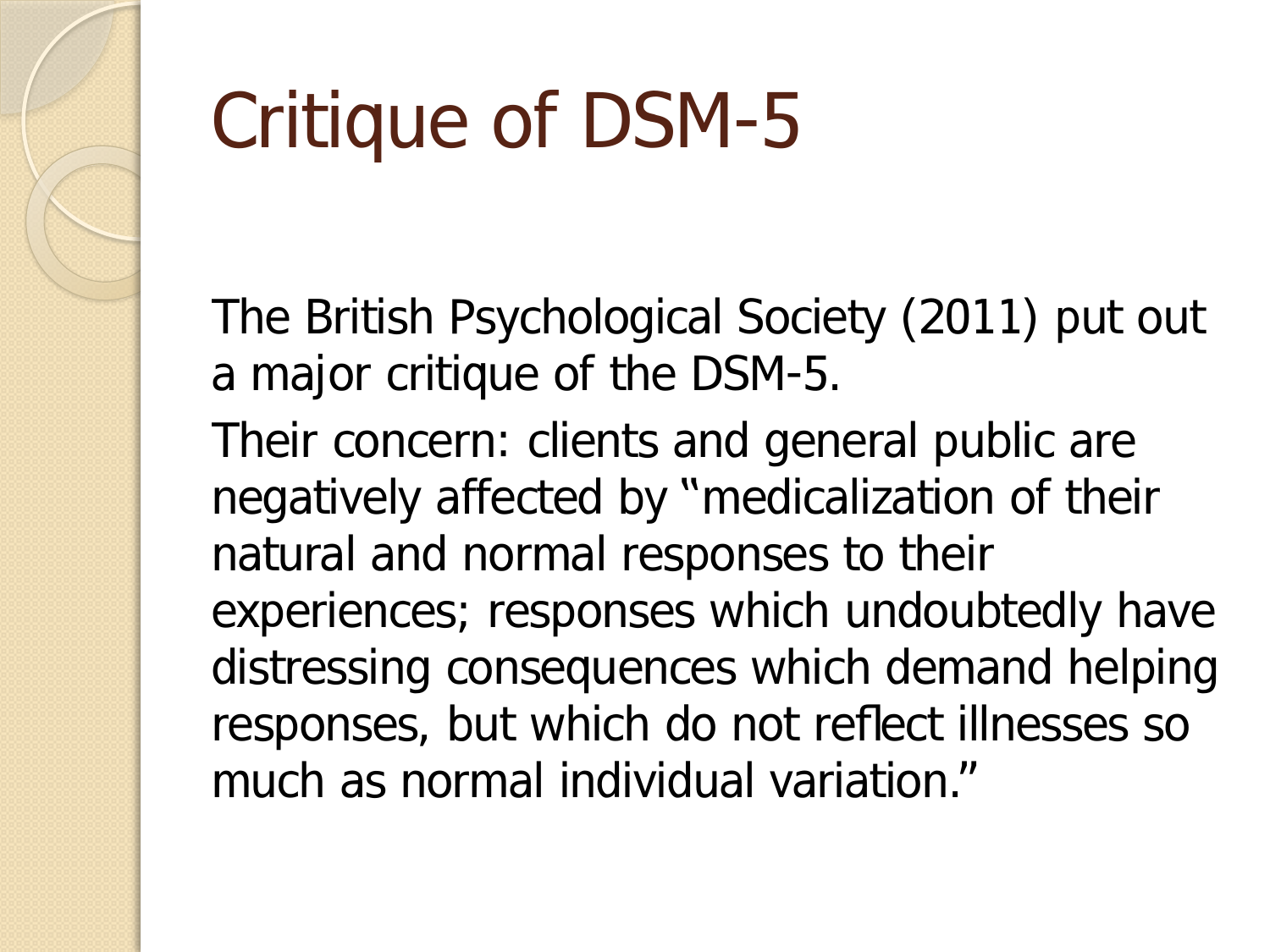

# Critique of DSM-5
The British Psychological Society (2011) put out a major critique of the DSM-5.
Their concern: clients and general public are negatively affected by “medicalization of their natural and normal responses to their experiences; responses which undoubtedly have distressing consequences which demand helping responses, but which do not reflect illnesses so much as normal individual variation.”